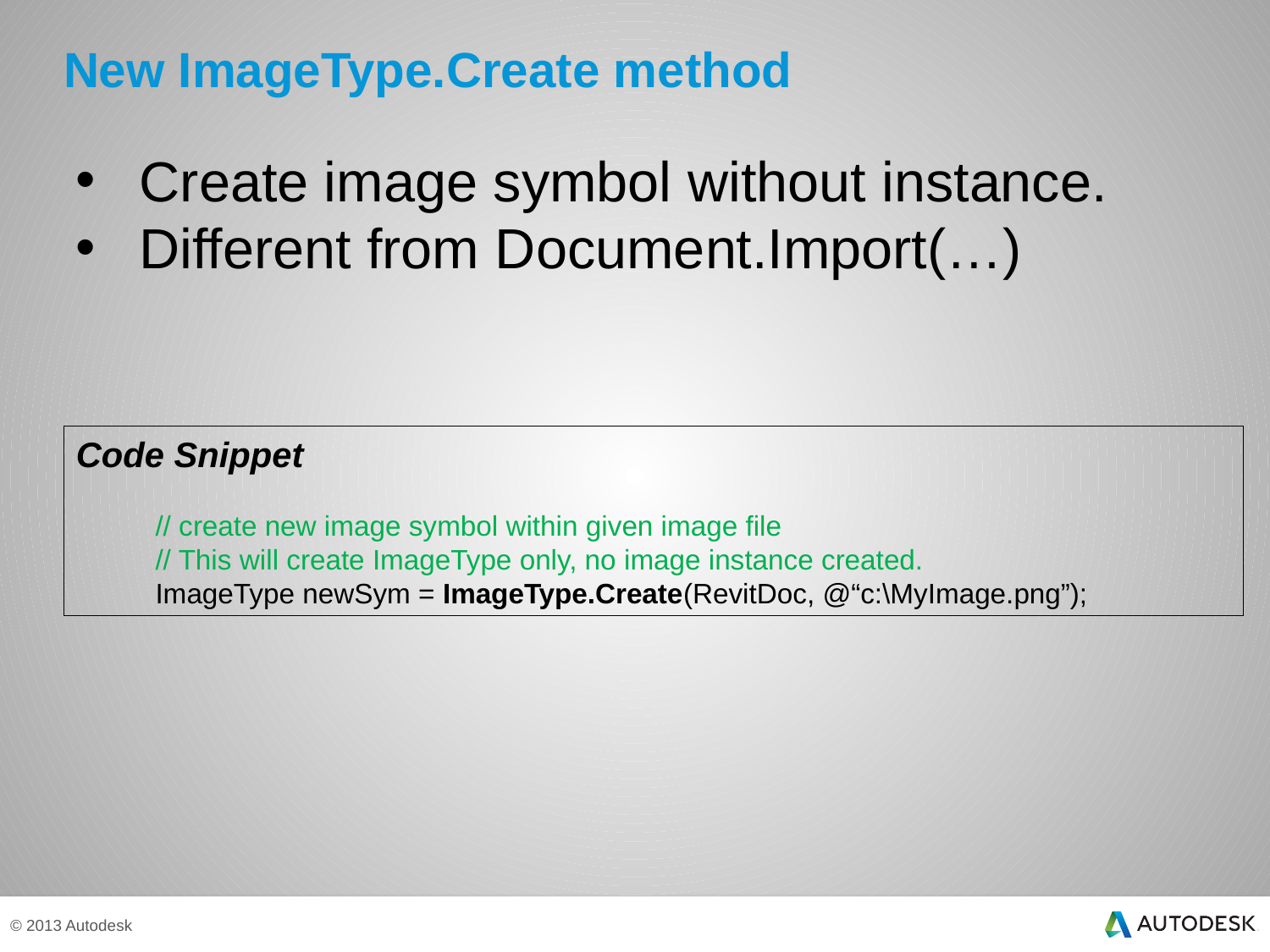

# New ImageType.Create method
Create image symbol without instance.
Different from Document.Import(…)
Code Snippet

// create new image symbol within given image file
// This will create ImageType only, no image instance created.
ImageType newSym = ImageType.Create(RevitDoc, @“c:\MyImage.png”);